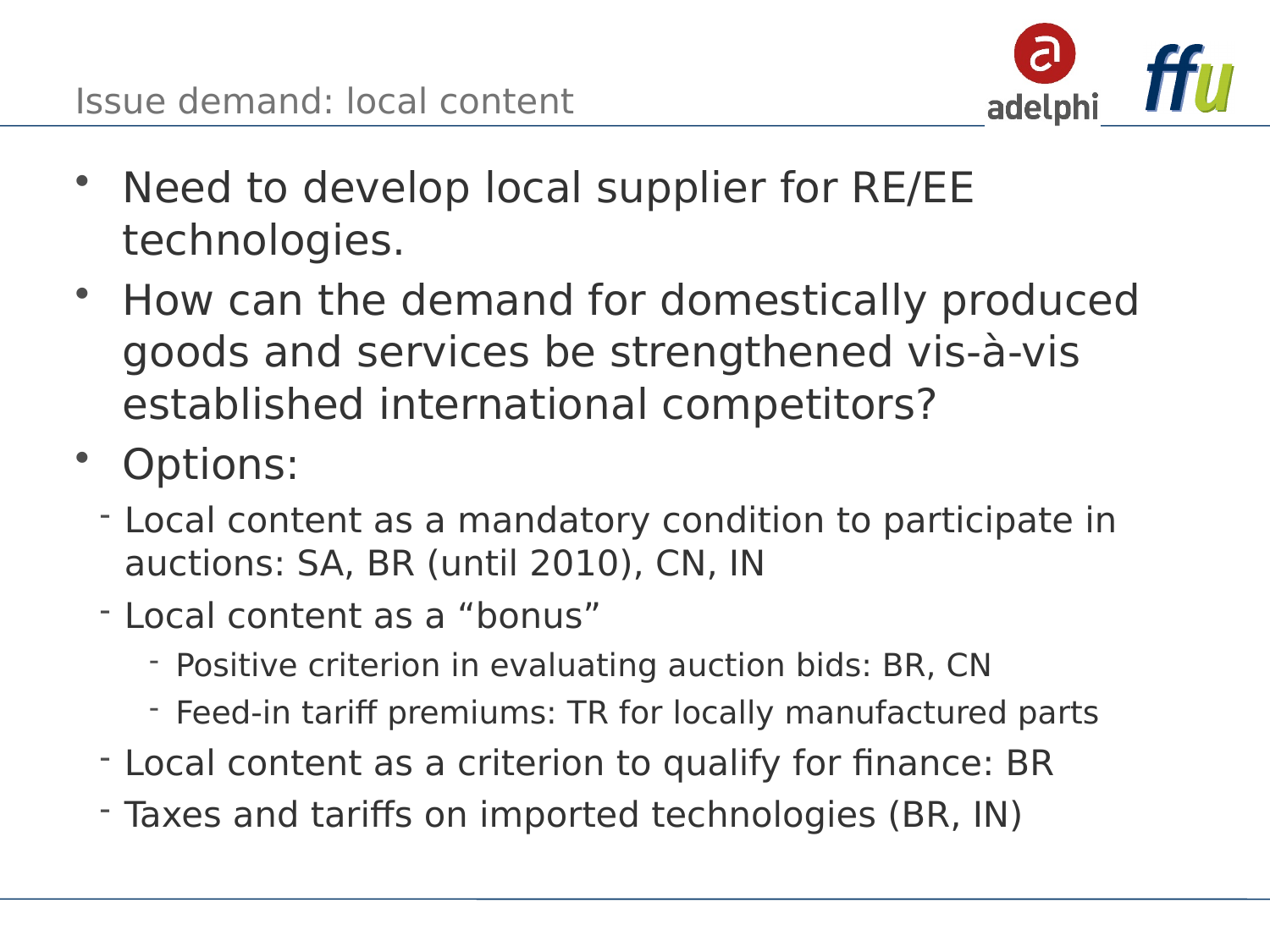

# Issue demand: local content
Need to develop local supplier for RE/EE technologies.
How can the demand for domestically produced goods and services be strengthened vis-à-vis established international competitors?
Options:
Local content as a mandatory condition to participate in auctions: SA, BR (until 2010), CN, IN
Local content as a “bonus”
Positive criterion in evaluating auction bids: BR, CN
Feed-in tariff premiums: TR for locally manufactured parts
Local content as a criterion to qualify for finance: BR
Taxes and tariffs on imported technologies (BR, IN)